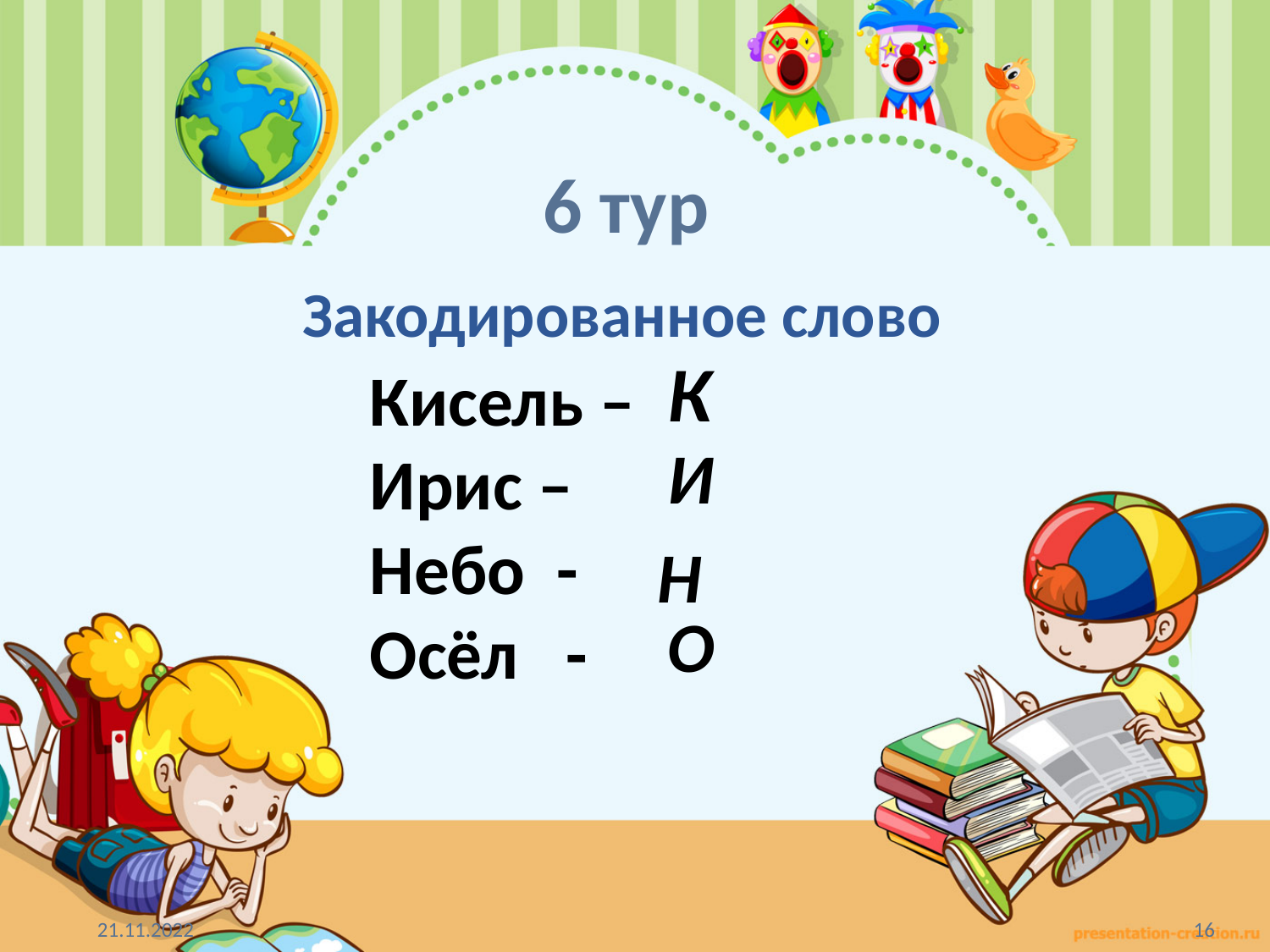

6 тур

Закодированное слово
К
Кисель –
Ирис –
Небо  -
Осёл   -
И
Н
О